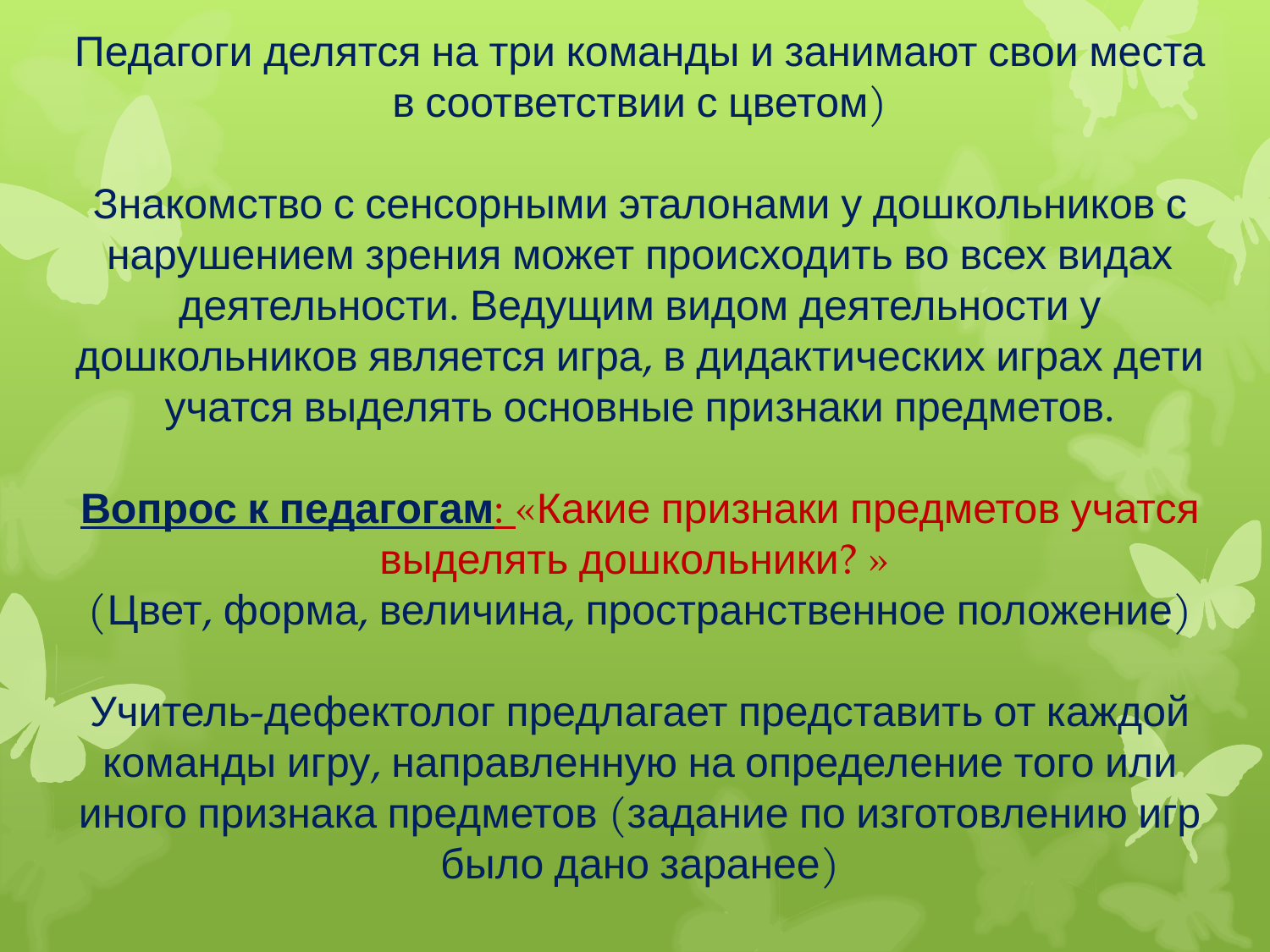

# Педагоги делятся на три команды и занимают свои места в соответствии с цветом) Знакомство с сенсорными эталонами у дошкольников с нарушением зрения может происходить во всех видах деятельности. Ведущим видом деятельности у дошкольников является игра, в дидактических играх дети учатся выделять основные признаки предметов. Вопрос к педагогам: «Какие признаки предметов учатся выделять дошкольники? » (Цвет, форма, величина, пространственное положение) Учитель-дефектолог предлагает представить от каждой команды игру, направленную на определение того или иного признака предметов (задание по изготовлению игр было дано заранее)